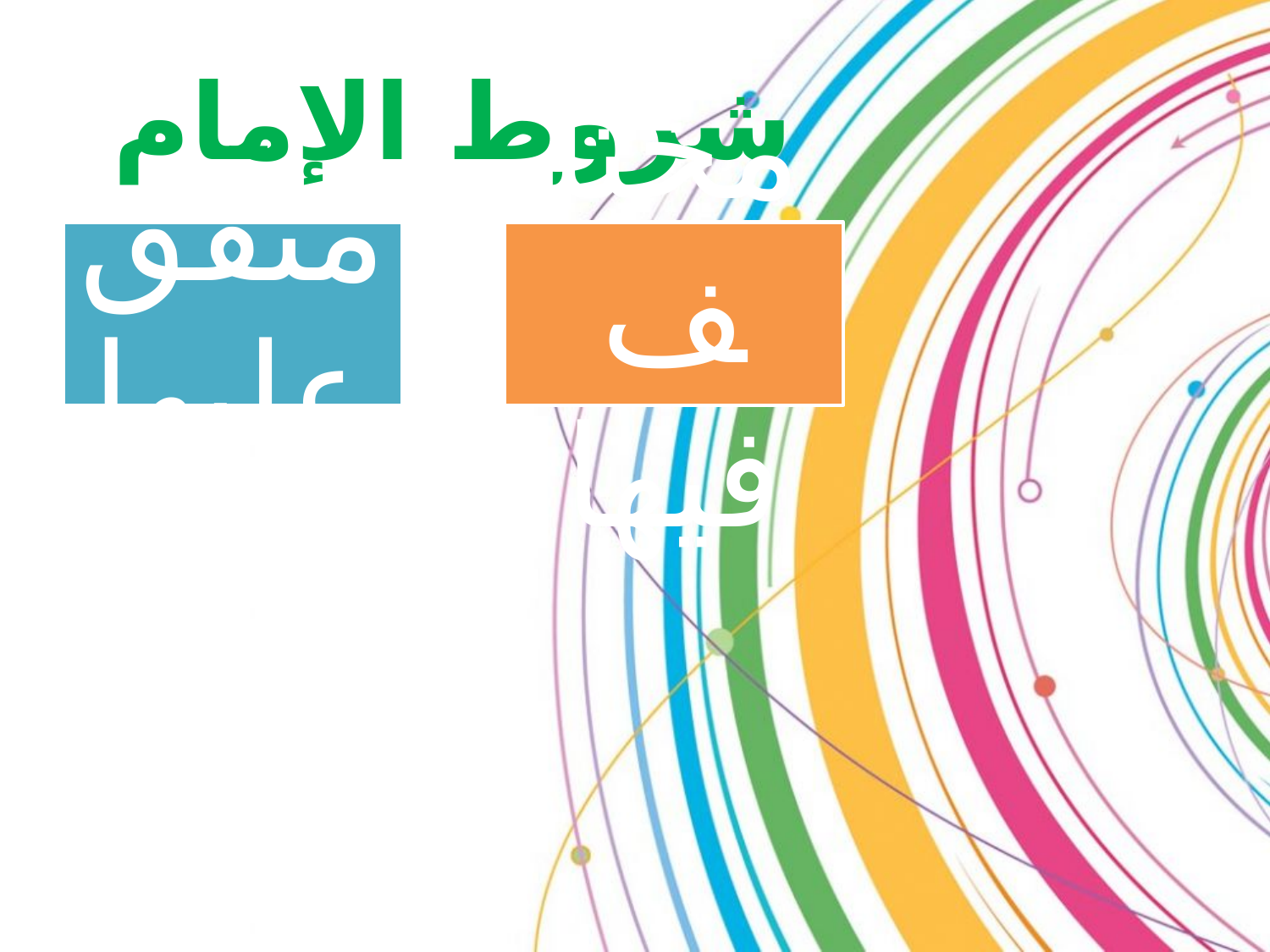

# شروط الإمام
متفق عليها
مختلف فيها